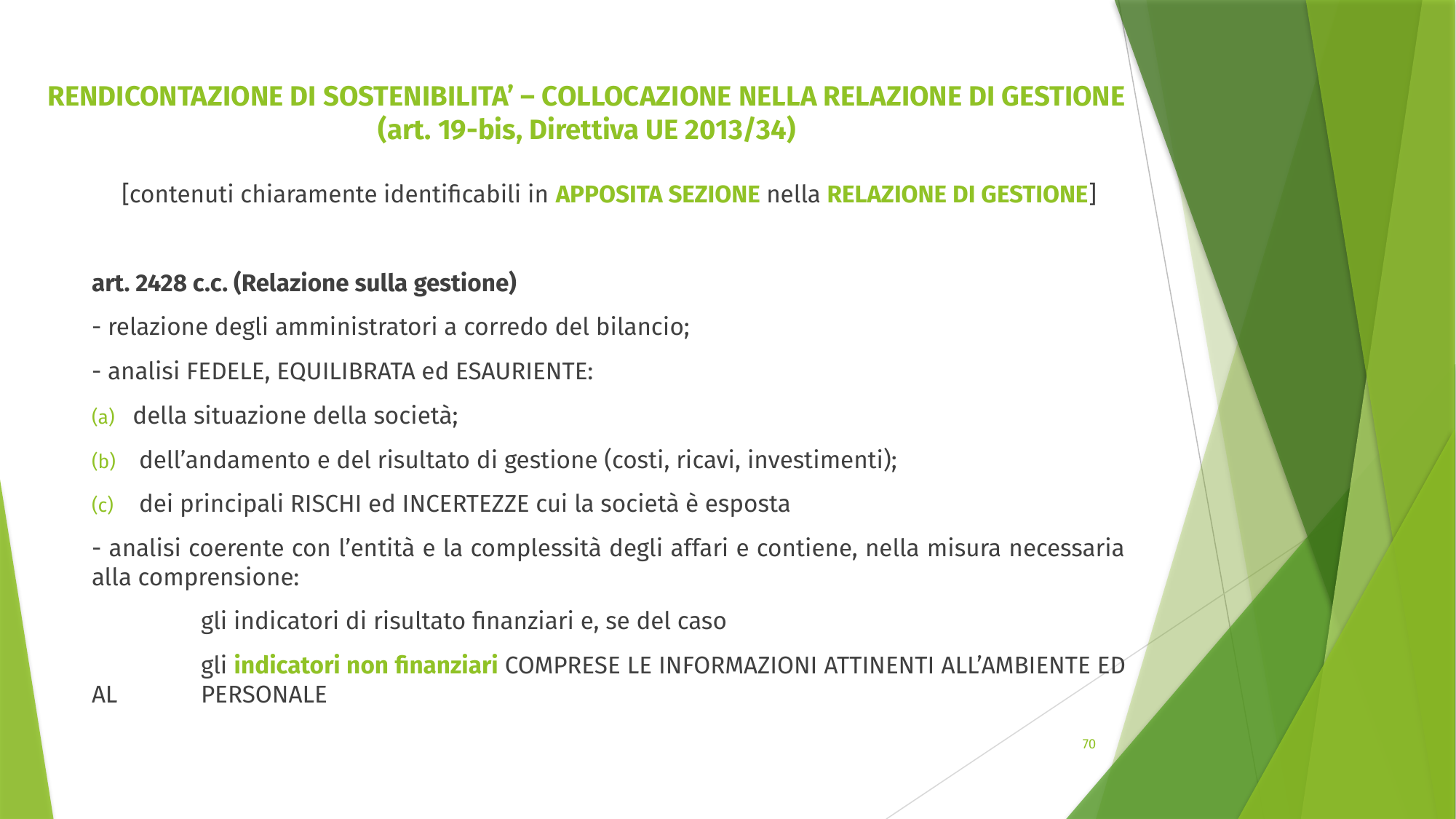

# RENDICONTAZIONE DI SOSTENIBILITA’ – COLLOCAZIONE NELLA RELAZIONE DI GESTIONE (art. 19-bis, Direttiva UE 2013/34)
[contenuti chiaramente identificabili in APPOSITA SEZIONE nella RELAZIONE DI GESTIONE]

art. 2428 c.c. (Relazione sulla gestione)
- relazione degli amministratori a corredo del bilancio;
- analisi FEDELE, EQUILIBRATA ed ESAURIENTE:
della situazione della società;
 dell’andamento e del risultato di gestione (costi, ricavi, investimenti);
 dei principali RISCHI ed INCERTEZZE cui la società è esposta
- analisi coerente con l’entità e la complessità degli affari e contiene, nella misura necessaria alla comprensione:
	gli indicatori di risultato finanziari e, se del caso
	gli indicatori non finanziari COMPRESE LE INFORMAZIONI ATTINENTI ALL’AMBIENTE ED AL 	PERSONALE

70